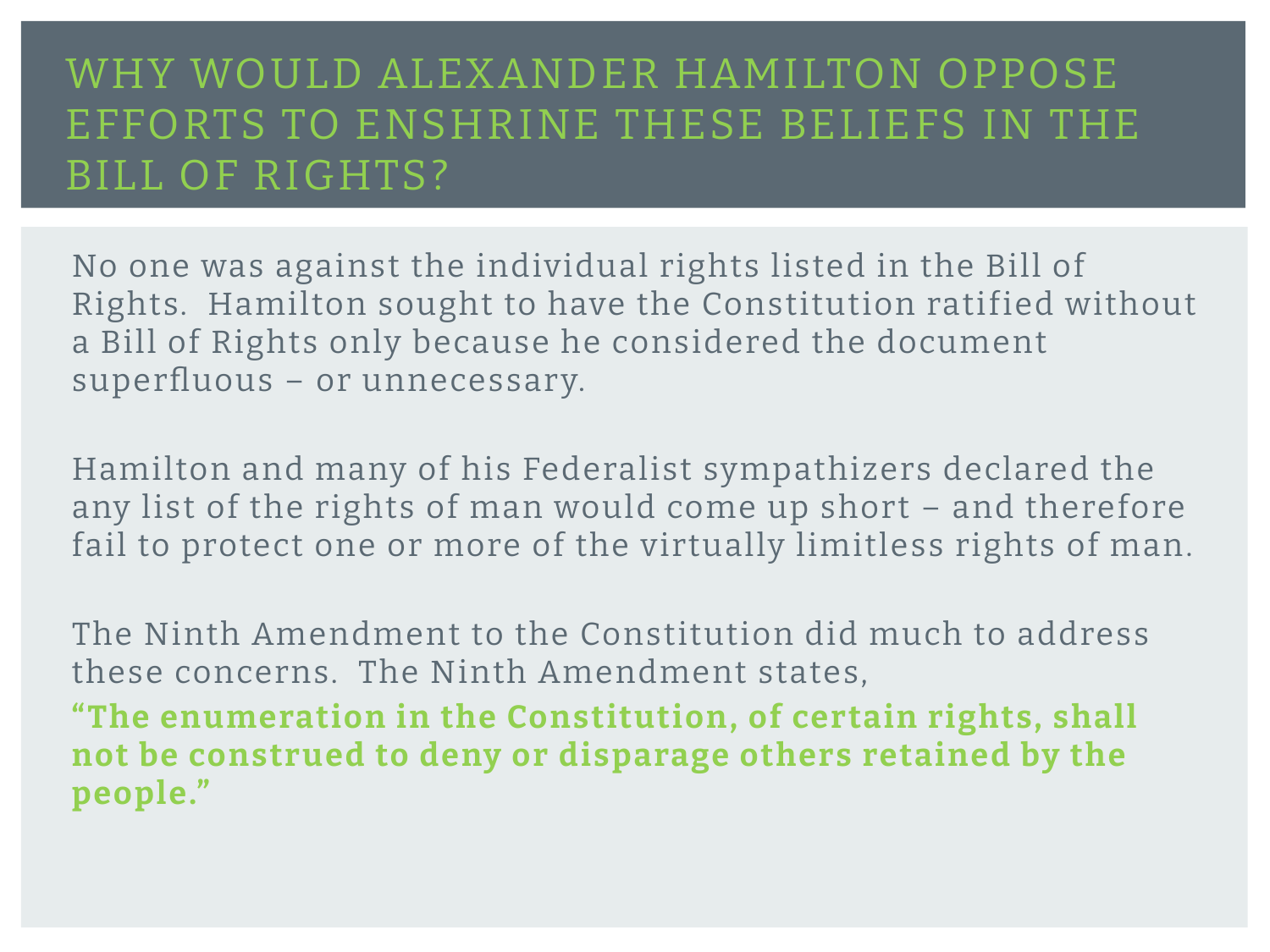

# Why would Alexander Hamilton oppose efforts to enshrine these beliefs in the Bill of Rights?
No one was against the individual rights listed in the Bill of Rights.  Hamilton sought to have the Constitution ratified without a Bill of Rights only because he considered the document superfluous – or unnecessary.

Hamilton and many of his Federalist sympathizers declared the any list of the rights of man would come up short – and therefore fail to protect one or more of the virtually limitless rights of man.

The Ninth Amendment to the Constitution did much to address these concerns.  The Ninth Amendment states,
“The enumeration in the Constitution, of certain rights, shall not be construed to deny or disparage others retained by the people.”